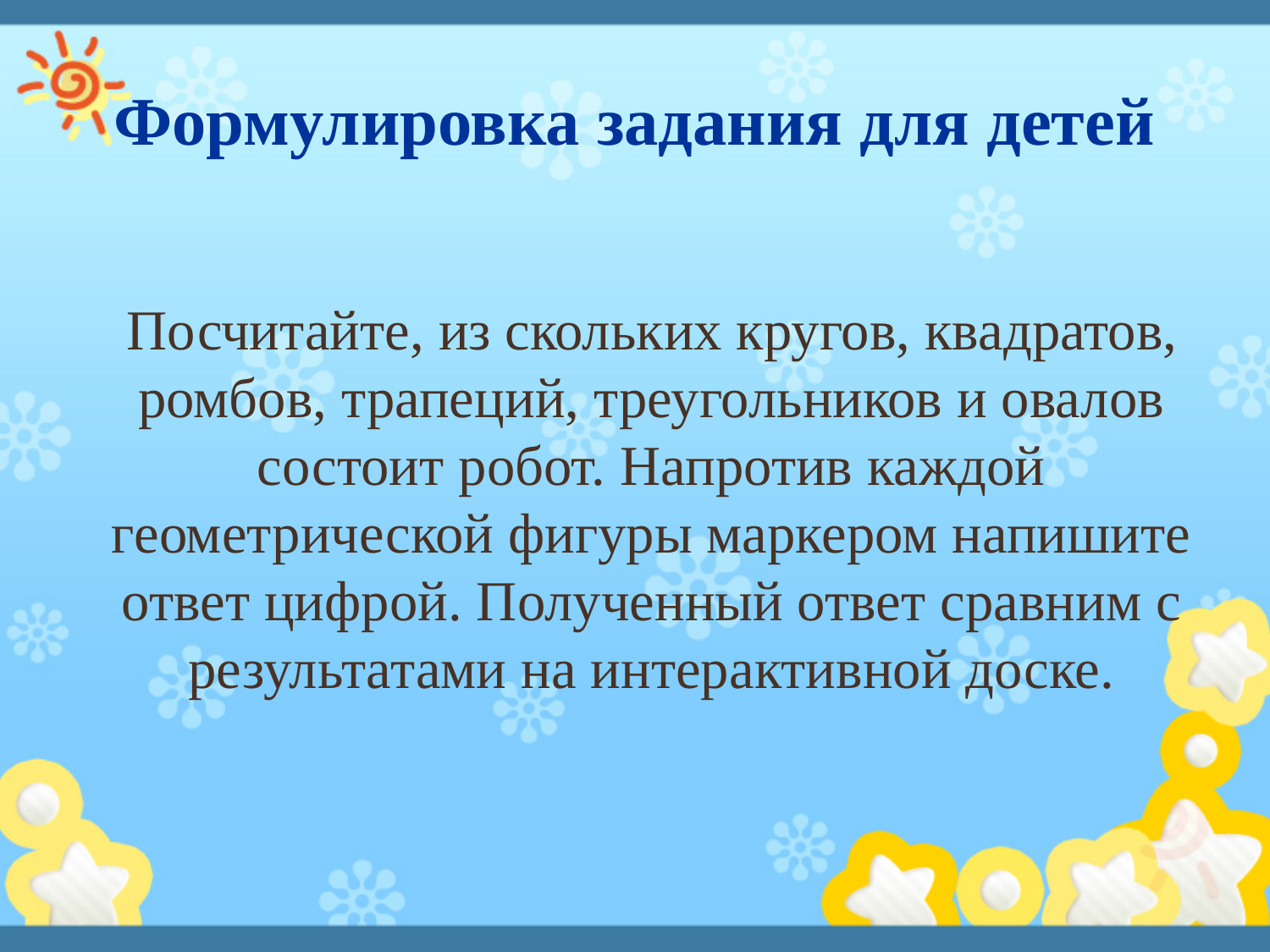

# Формулировка задания для детей
Посчитайте, из скольких кругов, квадратов, ромбов, трапеций, треугольников и овалов состоит робот. Напротив каждой геометрической фигуры маркером напишите ответ цифрой. Полученный ответ сравним с результатами на интерактивной доске.